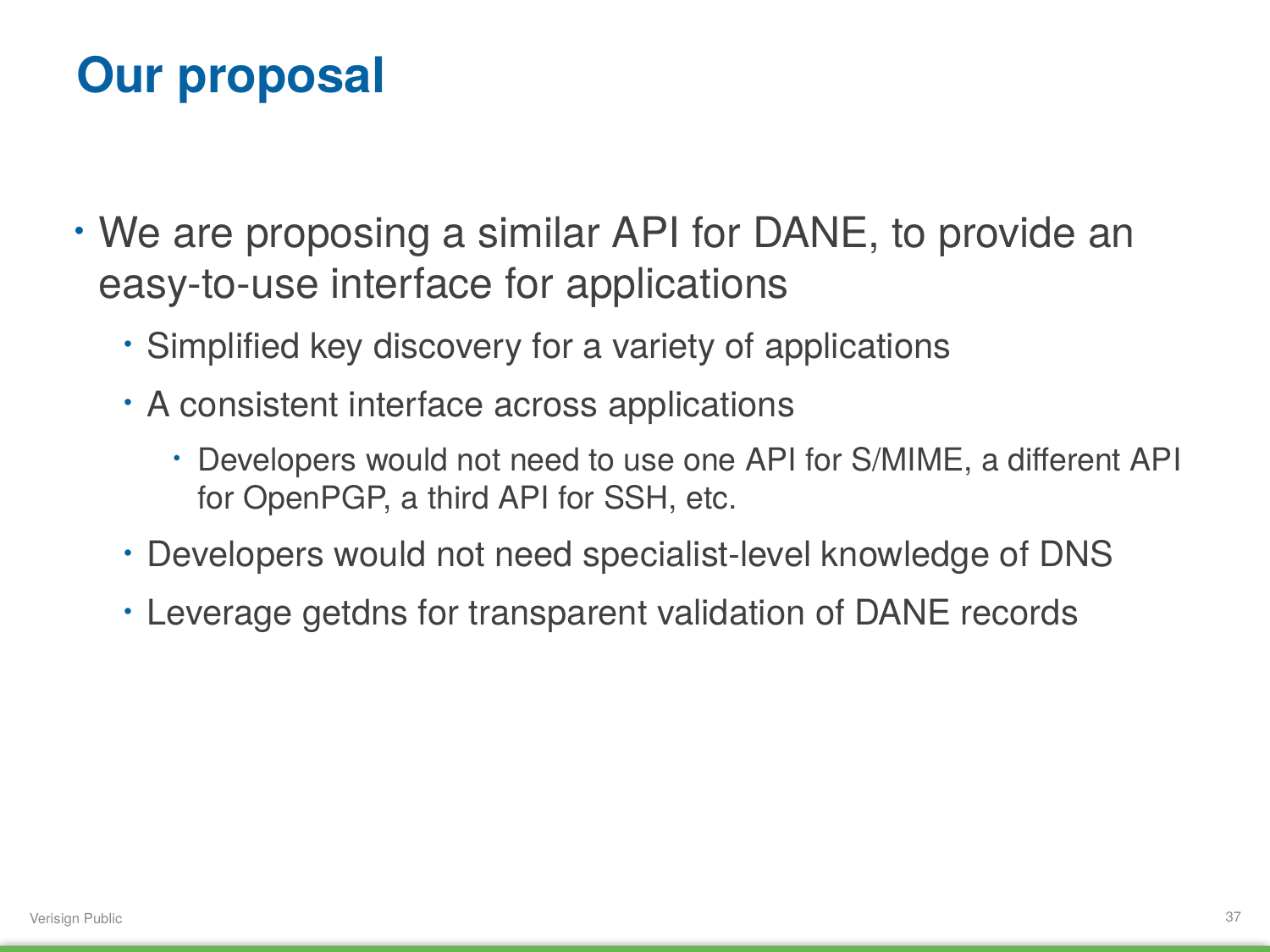

# Our proposal
We are proposing a similar API for DANE, to provide an easy-to-use interface for applications
Simplified key discovery for a variety of applications
A consistent interface across applications
Developers would not need to use one API for S/MIME, a different API for OpenPGP, a third API for SSH, etc.
Developers would not need specialist-level knowledge of DNS
Leverage getdns for transparent validation of DANE records
37